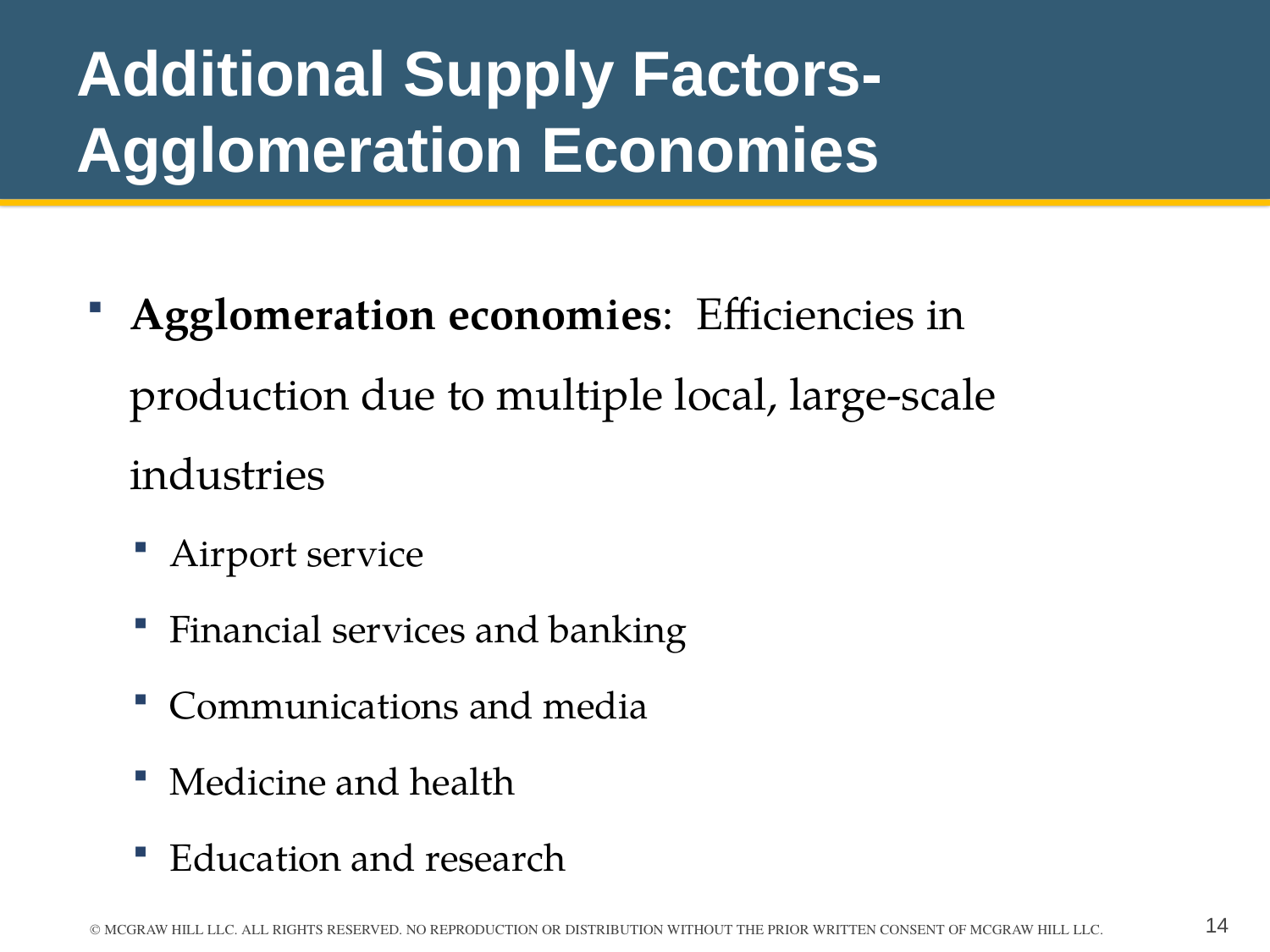

# Additional Supply Factors- Agglomeration Economies
Agglomeration economies:  Efficiencies in production due to multiple local, large-scale industries
Airport service
Financial services and banking
Communications and media
Medicine and health
Education and research

© MCGRAW HILL LLC. ALL RIGHTS RESERVED. NO REPRODUCTION OR DISTRIBUTION WITHOUT THE PRIOR WRITTEN CONSENT OF MCGRAW HILL LLC.
14